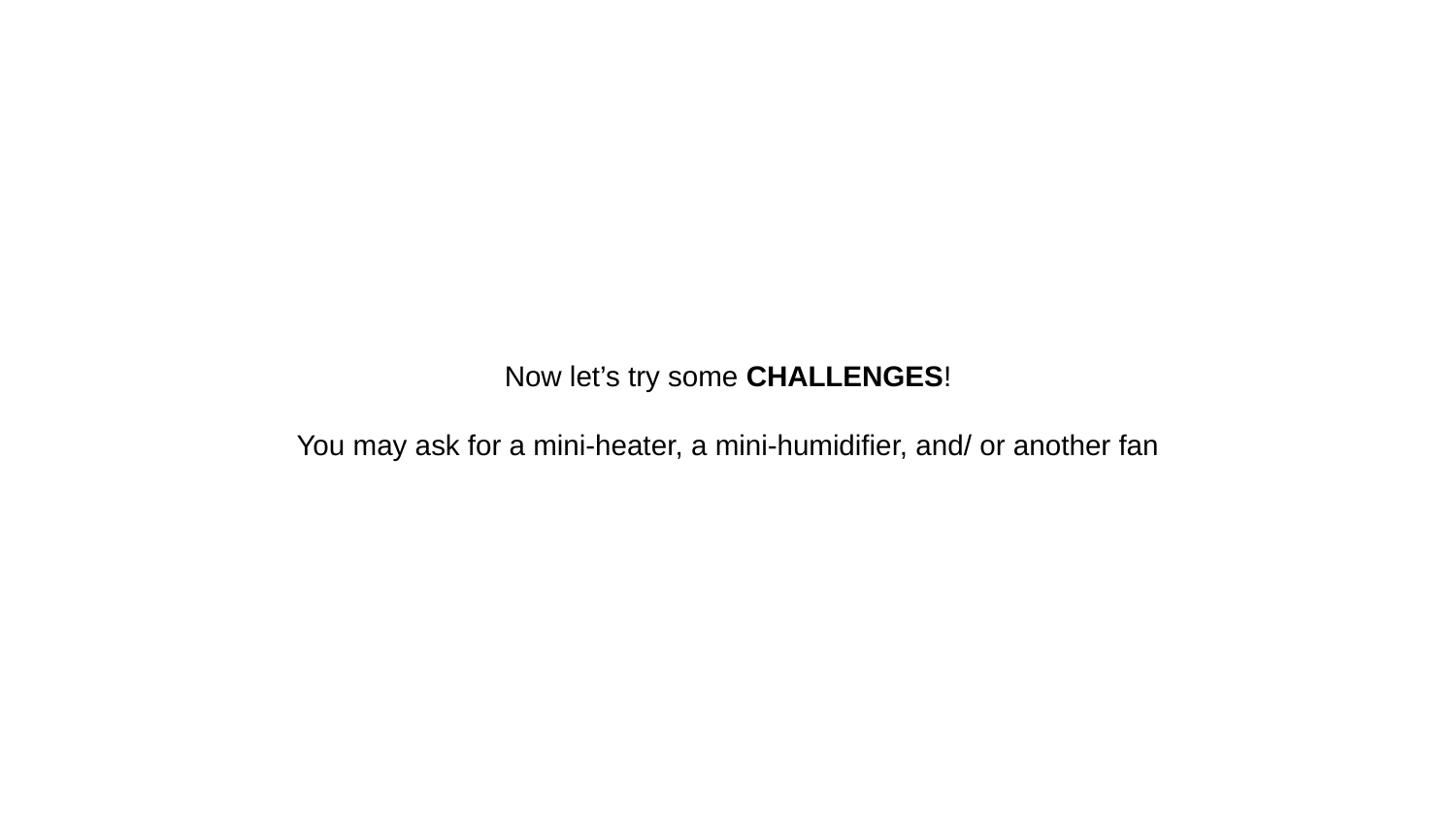

# Now let’s try some CHALLENGES!

You may ask for a mini-heater, a mini-humidifier, and/ or another fan